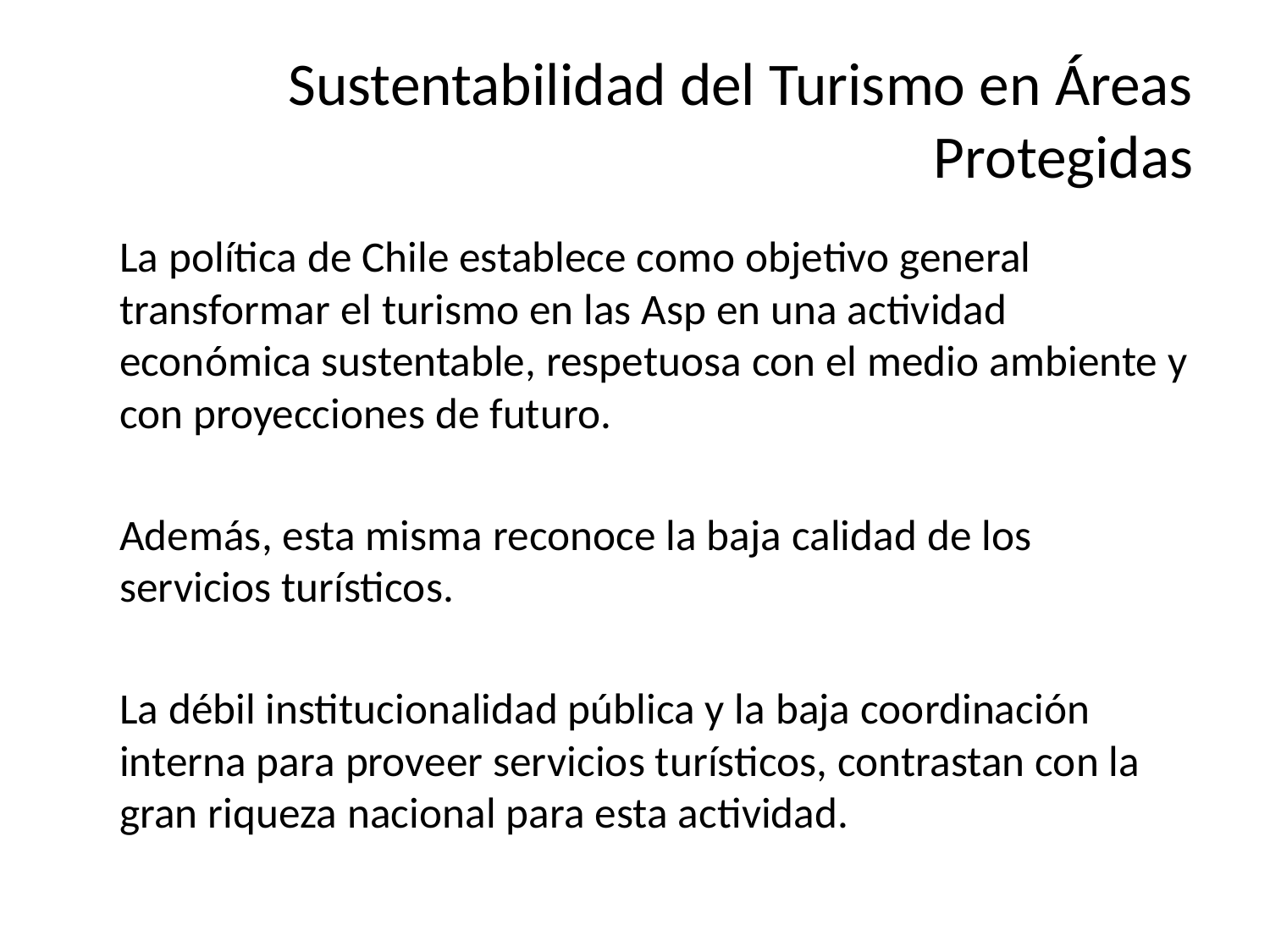

# Sustentabilidad del Turismo en Áreas Protegidas
	La política de Chile establece como objetivo general transformar el turismo en las Asp en una actividad económica sustentable, respetuosa con el medio ambiente y con proyecciones de futuro.

	Además, esta misma reconoce la baja calidad de los servicios turísticos.

	La débil institucionalidad pública y la baja coordinación interna para proveer servicios turísticos, contrastan con la gran riqueza nacional para esta actividad.